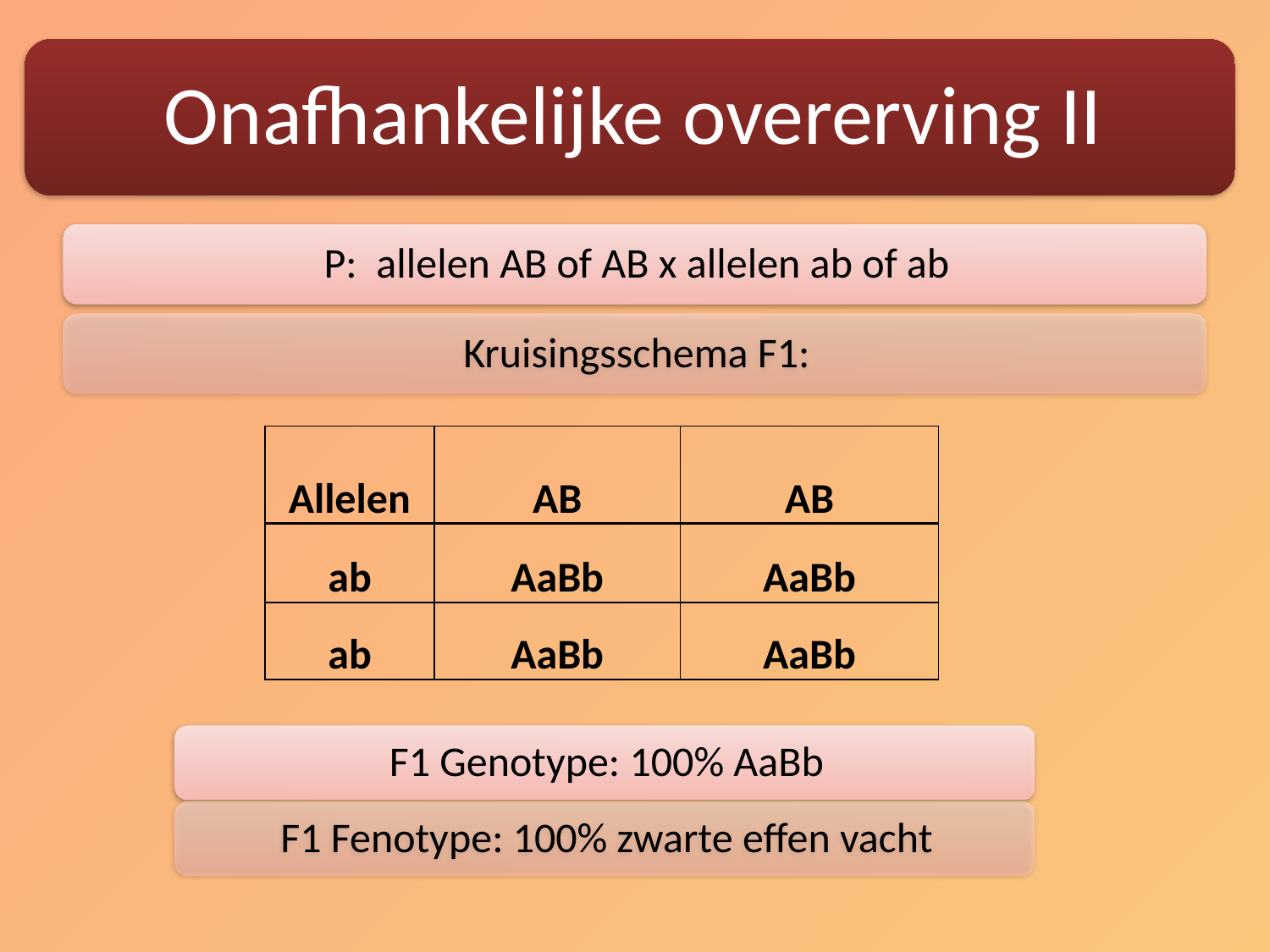

Onafhankelijke overerving II
P:  allelen AB of AB x allelen ab of ab
Kruisingsschema F1:
| Allelen | AB | AB |
| --- | --- | --- |
| ab | AaBb | AaBb |
| ab | AaBb | AaBb |
F1 Genotype: 100% AaBb
F1 Fenotype: 100% zwarte effen vacht